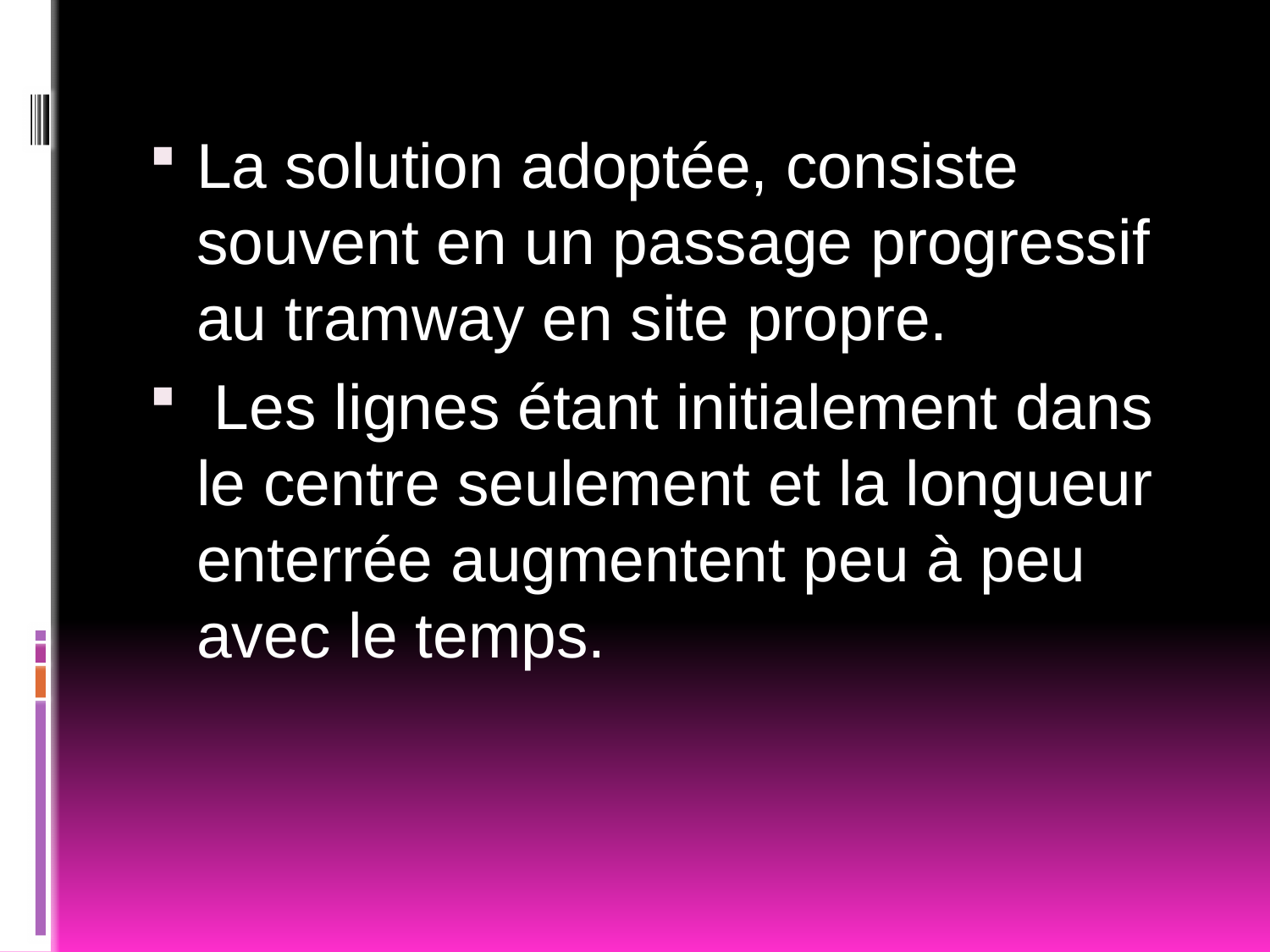

La solution adoptée, consiste souvent en un passage progressif au tramway en site propre.
 Les lignes étant initialement dans le centre seulement et la longueur enterrée augmentent peu à peu avec le temps.